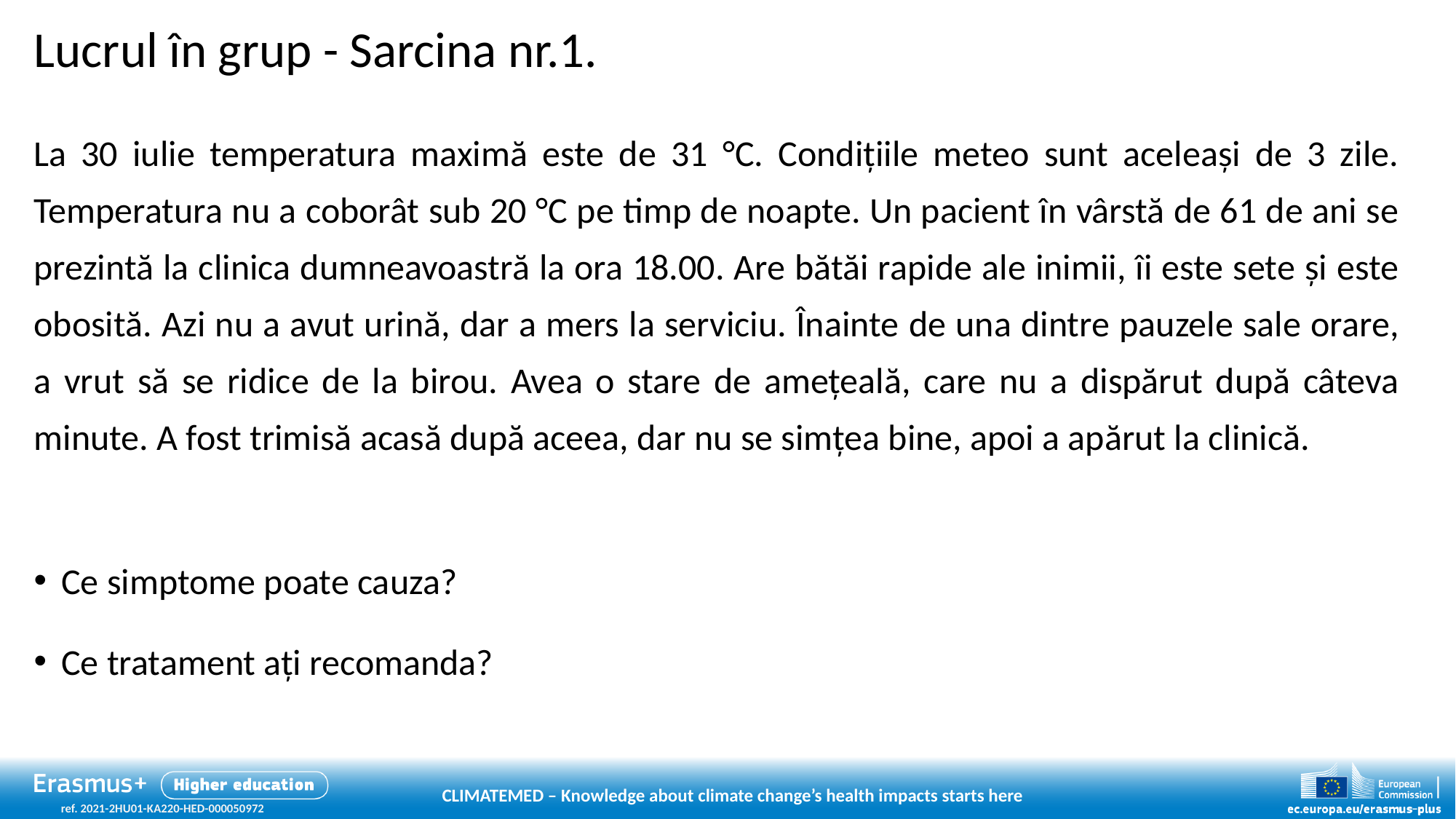

# Lucrul în grup - Sarcina nr.1.
La 30 iulie temperatura maximă este de 31 °C. Condițiile meteo sunt aceleași de 3 zile. Temperatura nu a coborât sub 20 °C pe timp de noapte. Un pacient în vârstă de 61 de ani se prezintă la clinica dumneavoastră la ora 18.00. Are bătăi rapide ale inimii, îi este sete și este obosită. Azi nu a avut urină, dar a mers la serviciu. Înainte de una dintre pauzele sale orare, a vrut să se ridice de la birou. Avea o stare de amețeală, care nu a dispărut după câteva minute. A fost trimisă acasă după aceea, dar nu se simțea bine, apoi a apărut la clinică.

Ce simptome poate cauza?
Ce tratament ați recomanda?